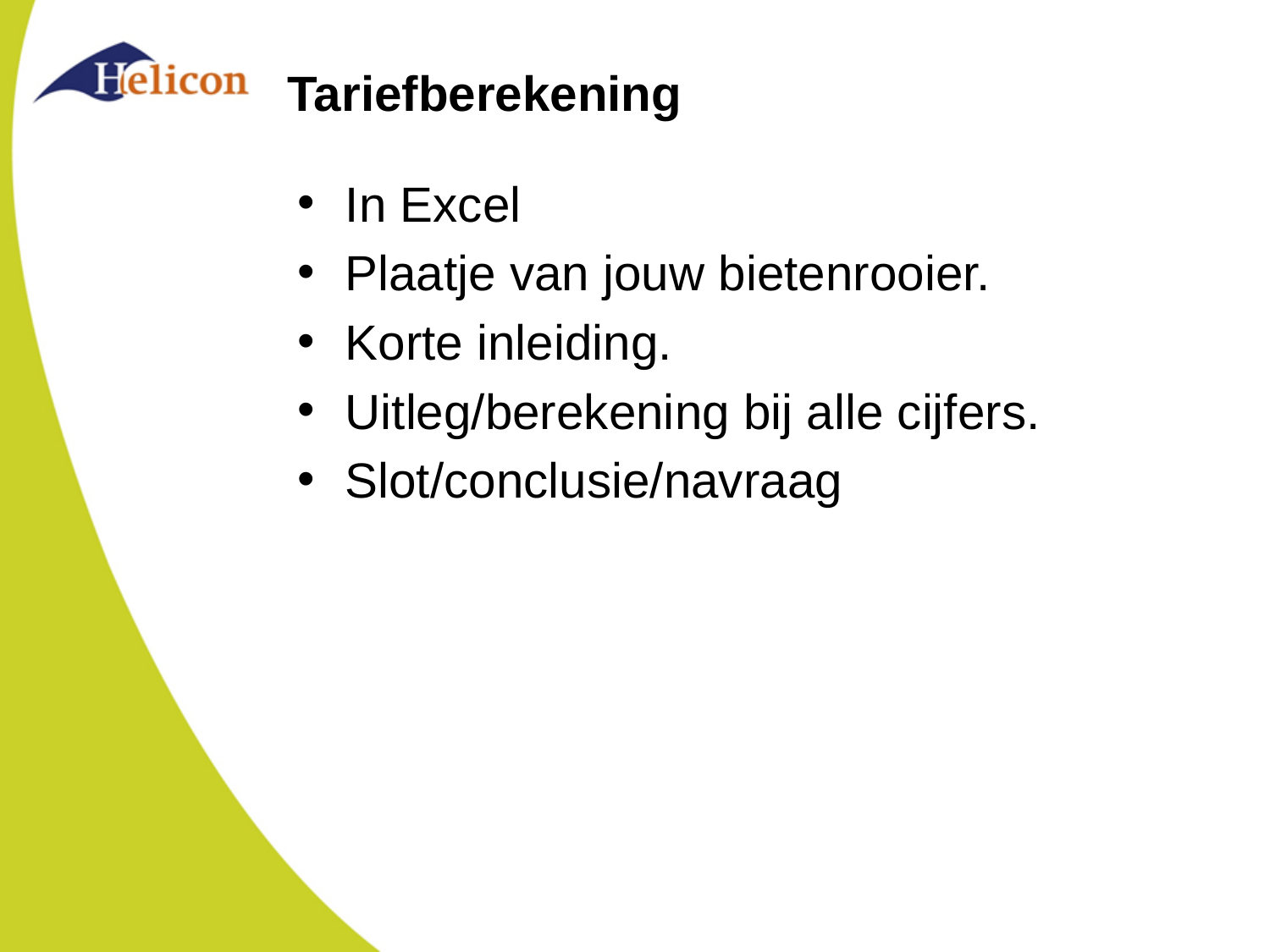

# Tariefberekening
In Excel
Plaatje van jouw bietenrooier.
Korte inleiding.
Uitleg/berekening bij alle cijfers.
Slot/conclusie/navraag